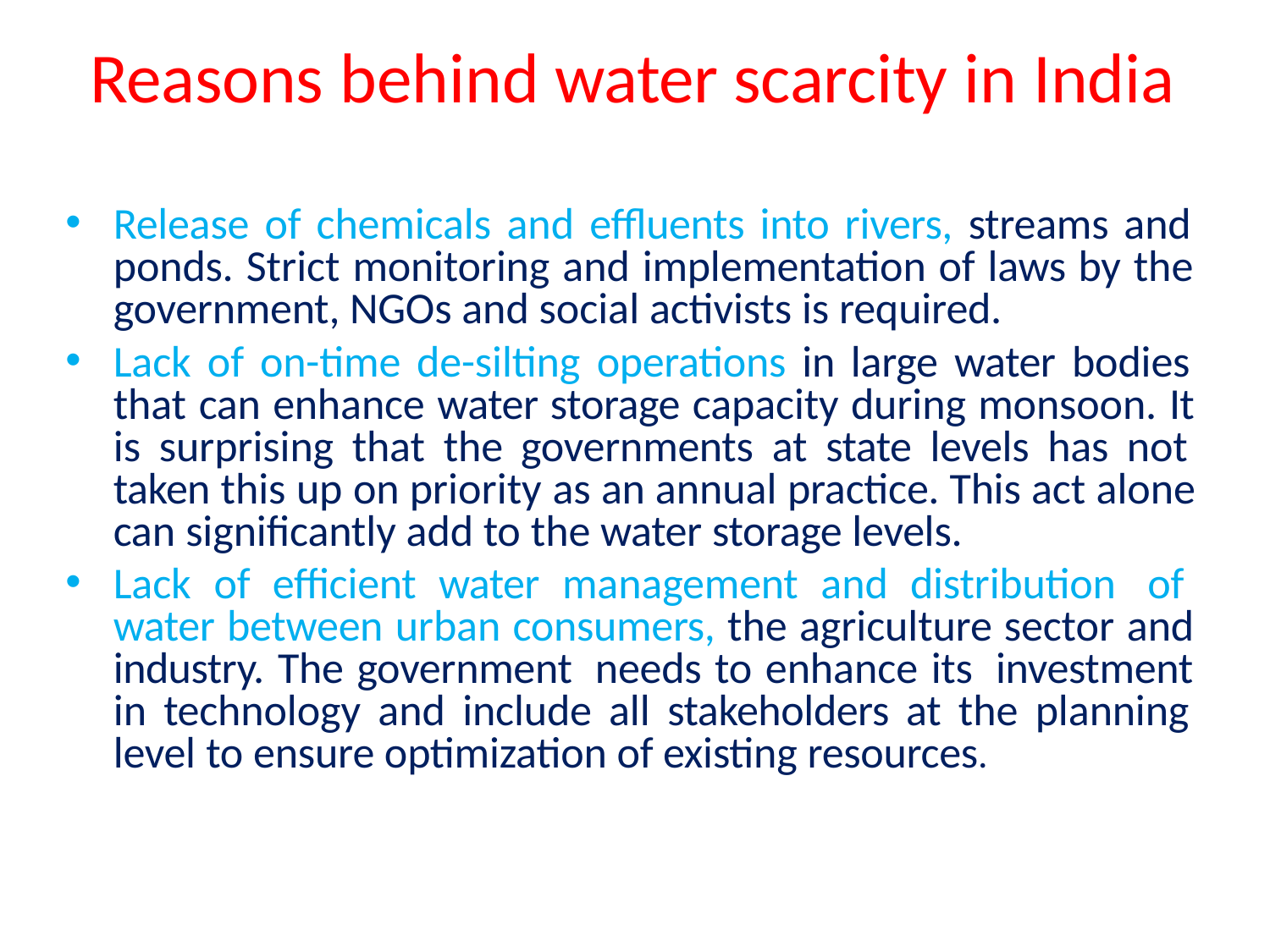

# Reasons behind water scarcity in India
Release of chemicals and effluents into rivers, streams and  ponds. Strict monitoring and implementation of laws by the  government, NGOs and social activists is required.
Lack of on-time de-silting operations in large water bodies  that can enhance water storage capacity during monsoon. It  is surprising that the governments at state levels has not  taken this up on priority as an annual practice. This act alone  can significantly add to the water storage levels.
Lack of efficient water management and distribution of  water between urban consumers, the agriculture sector and  industry. The government needs to enhance its investment  in technology and include all stakeholders at the planning  level to ensure optimization of existing resources.